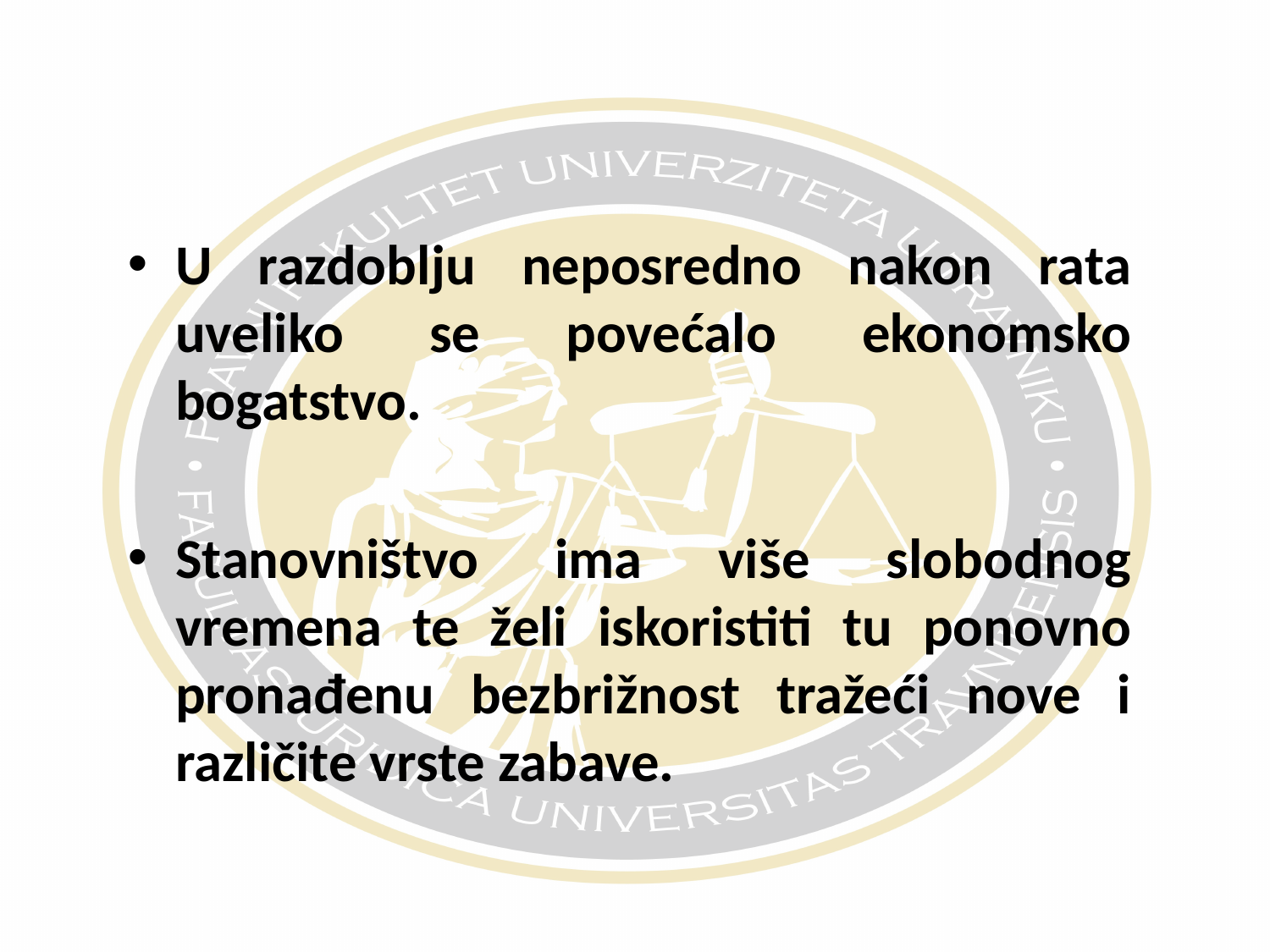

#
U razdoblju neposredno nakon rata uveliko se povećalo ekonomsko bogatstvo.

Stanovništvo ima više slobodnog vremena te želi iskoristiti tu ponovno pronađenu bezbrižnost tražeći nove i različite vrste zabave.